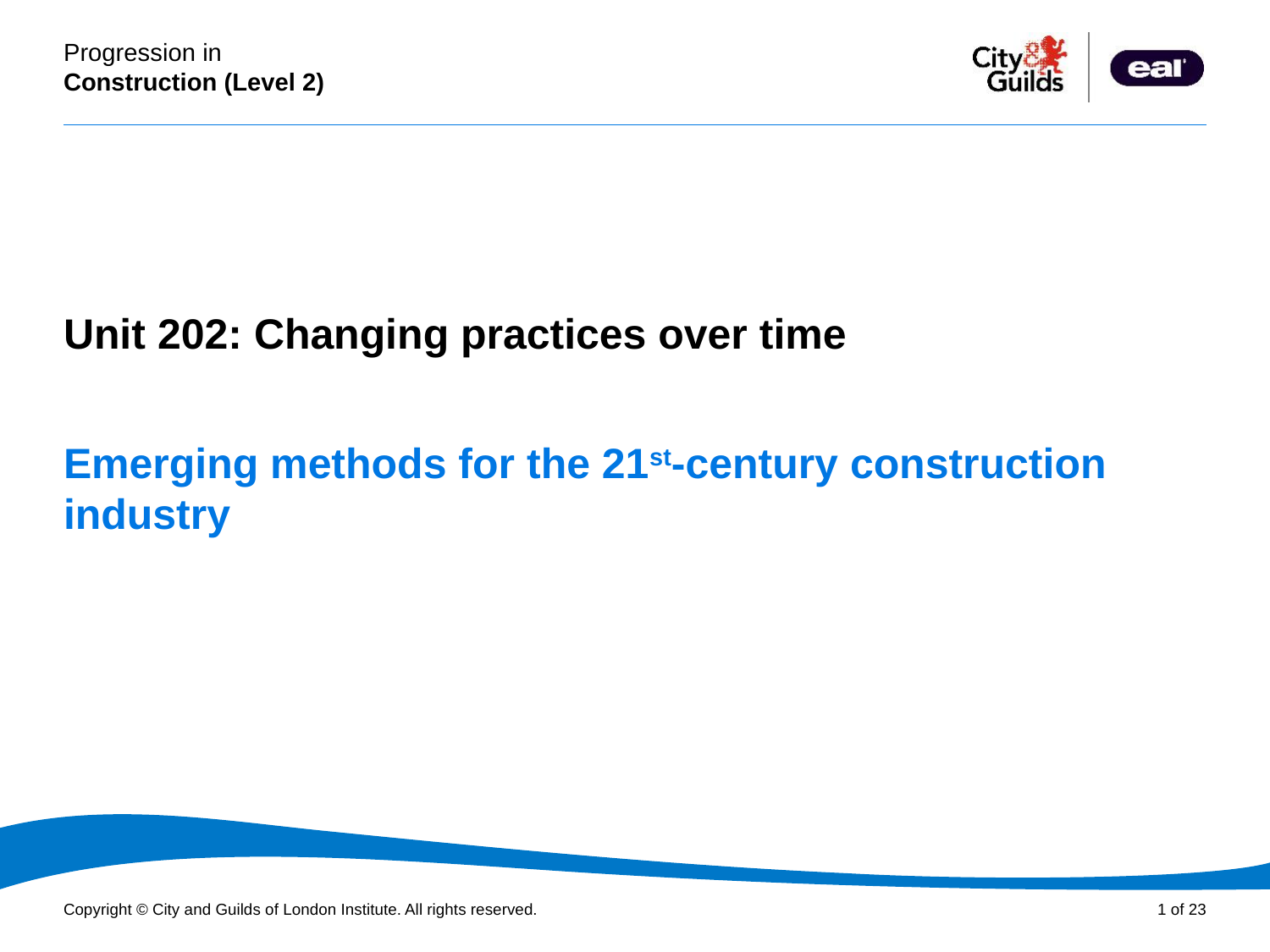

PowerPoint presentation
Unit 202: Changing practices over time
# Emerging methods for the 21st-century construction industry